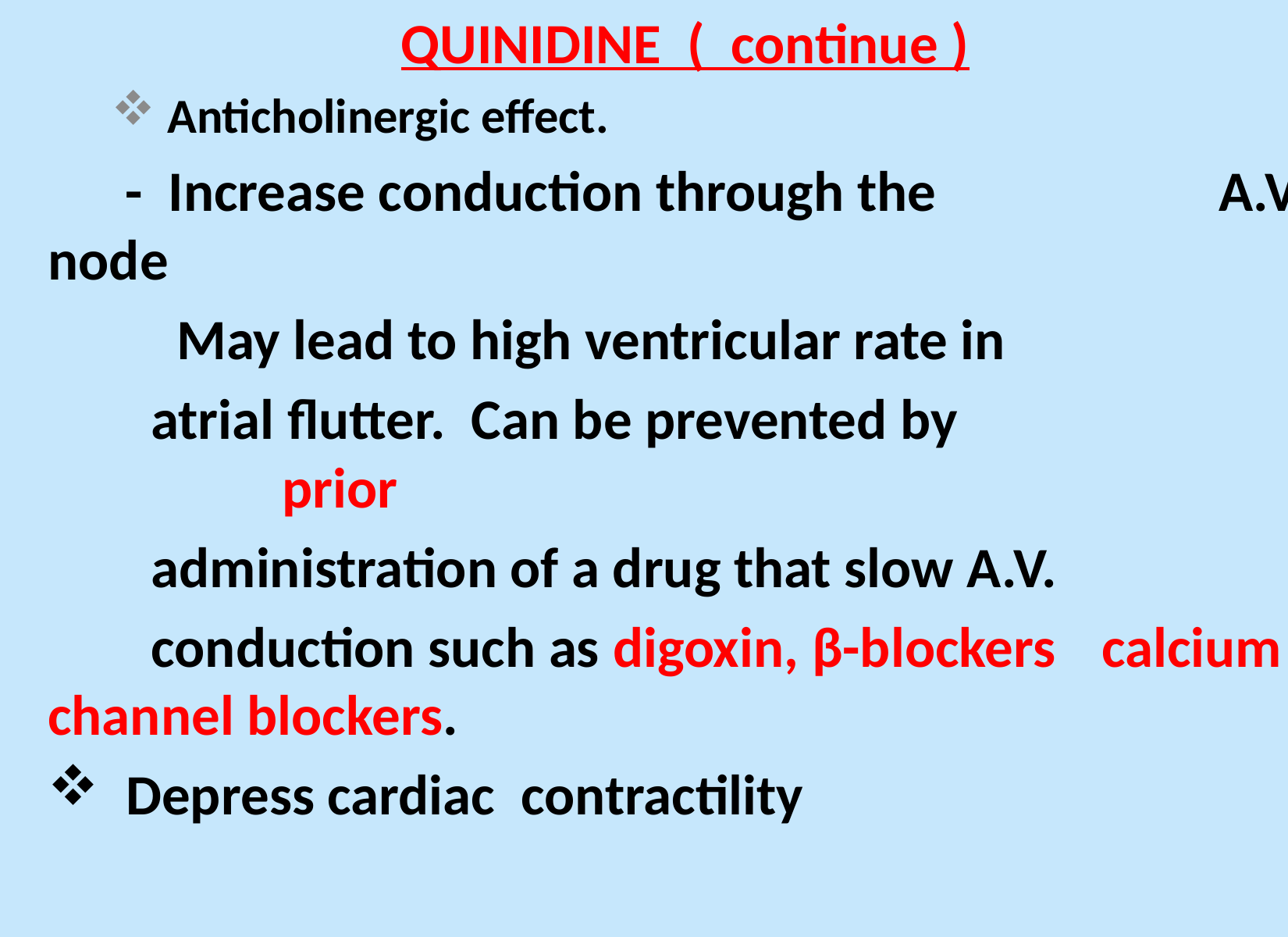

QUINIDINE  (  continue )
 Anticholinergic effect.
      -  Increase conduction through the 			A.V. node
          May lead to high ventricular rate in
        atrial flutter.  Can be prevented by 					prior
        administration of a drug that slow A.V.
        conduction such as digoxin, β-blockers 	calcium channel blockers.
  Depress cardiac  contractility